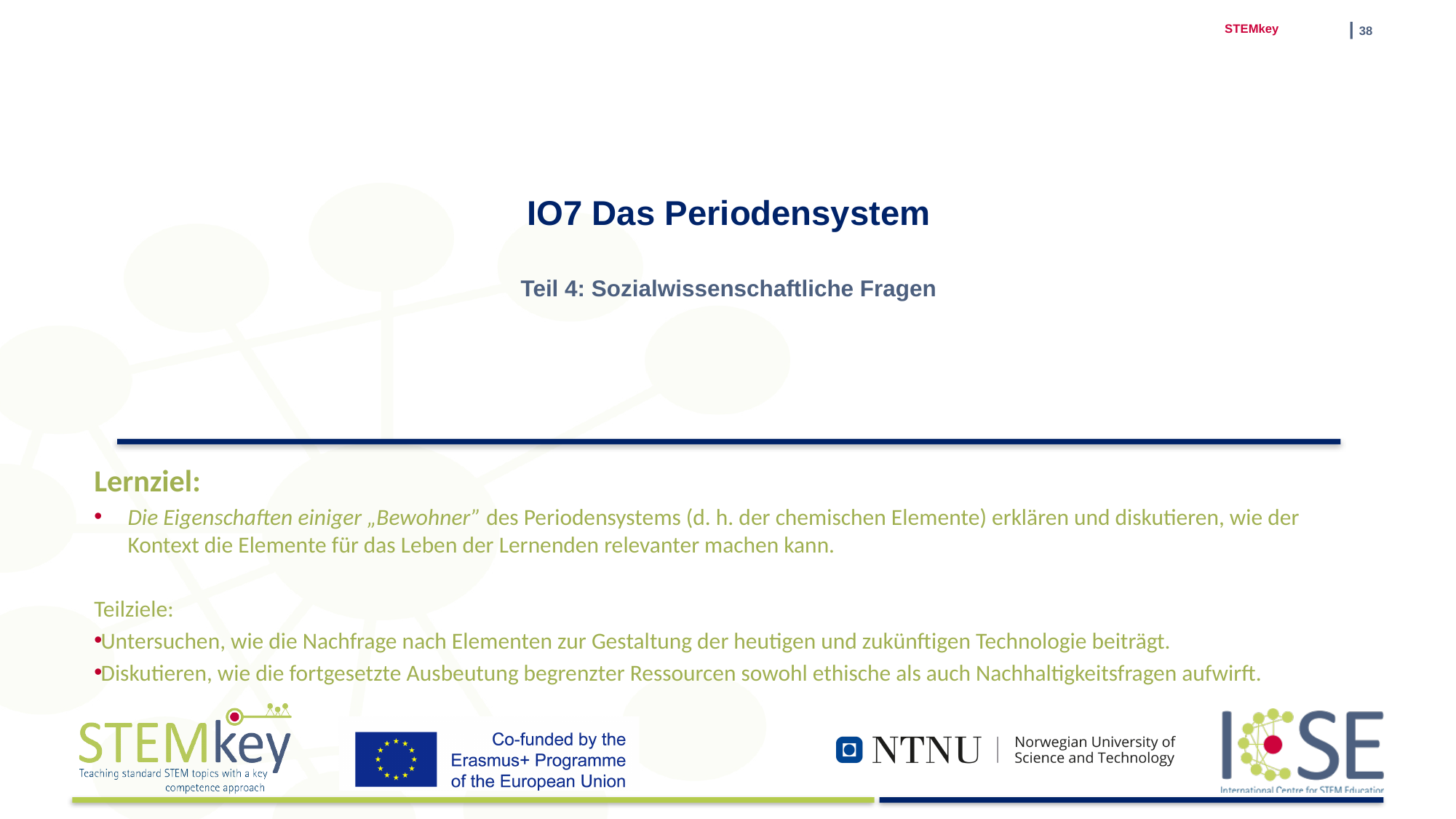

| 38
STEMkey
# IO7 Das Periodensystem Teil 4: Sozialwissenschaftliche Fragen

Lernziel:
Die Eigenschaften einiger „Bewohner” des Periodensystems (d. h. der chemischen Elemente) erklären und diskutieren, wie der Kontext die Elemente für das Leben der Lernenden relevanter machen kann.

Teilziele:
Untersuchen, wie die Nachfrage nach Elementen zur Gestaltung der heutigen und zukünftigen Technologie beiträgt.
Diskutieren, wie die fortgesetzte Ausbeutung begrenzter Ressourcen sowohl ethische als auch Nachhaltigkeitsfragen aufwirft.